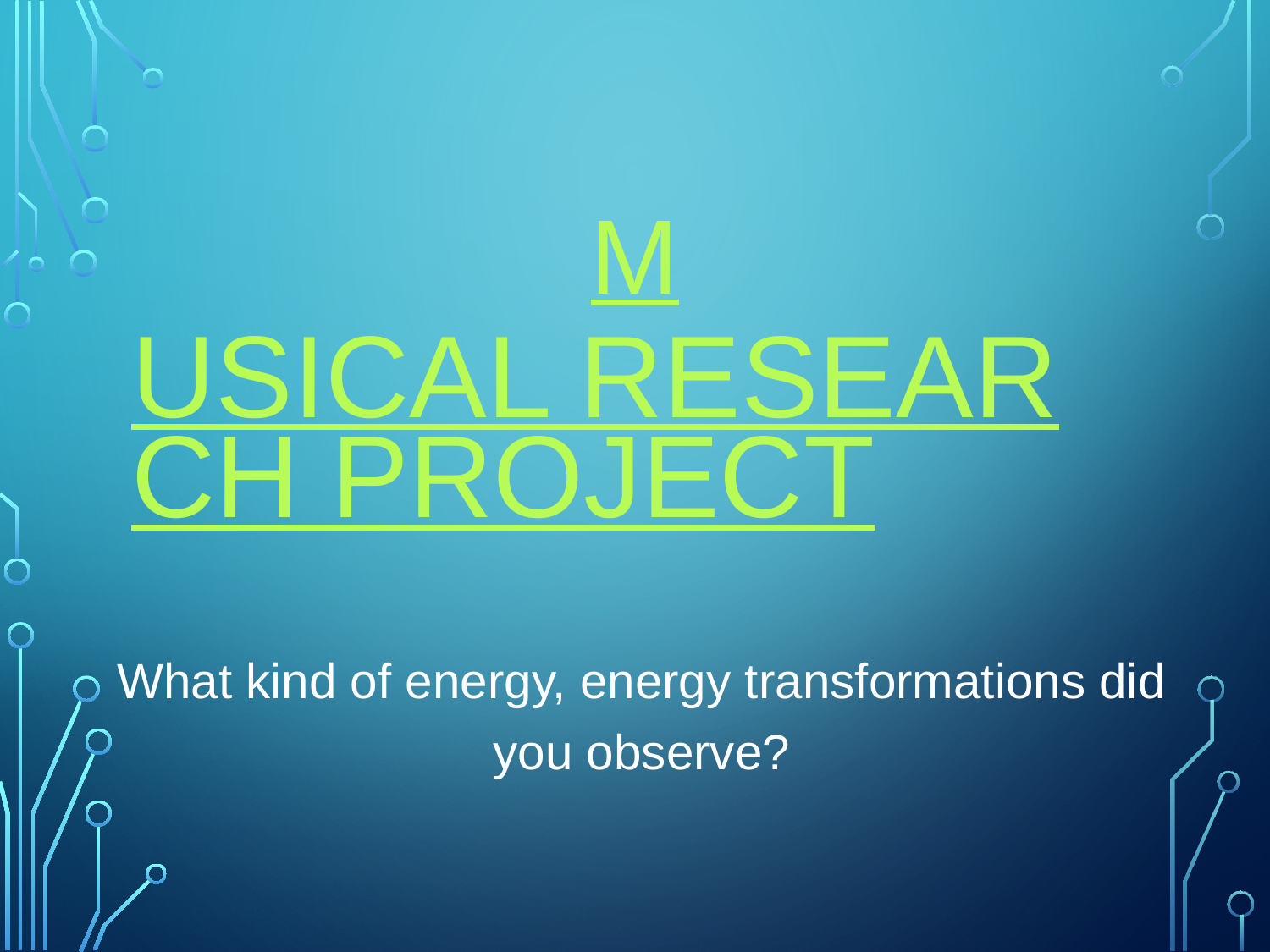

# MUSICAL RESEARCH PROJECT
What kind of energy, energy transformations did you observe?